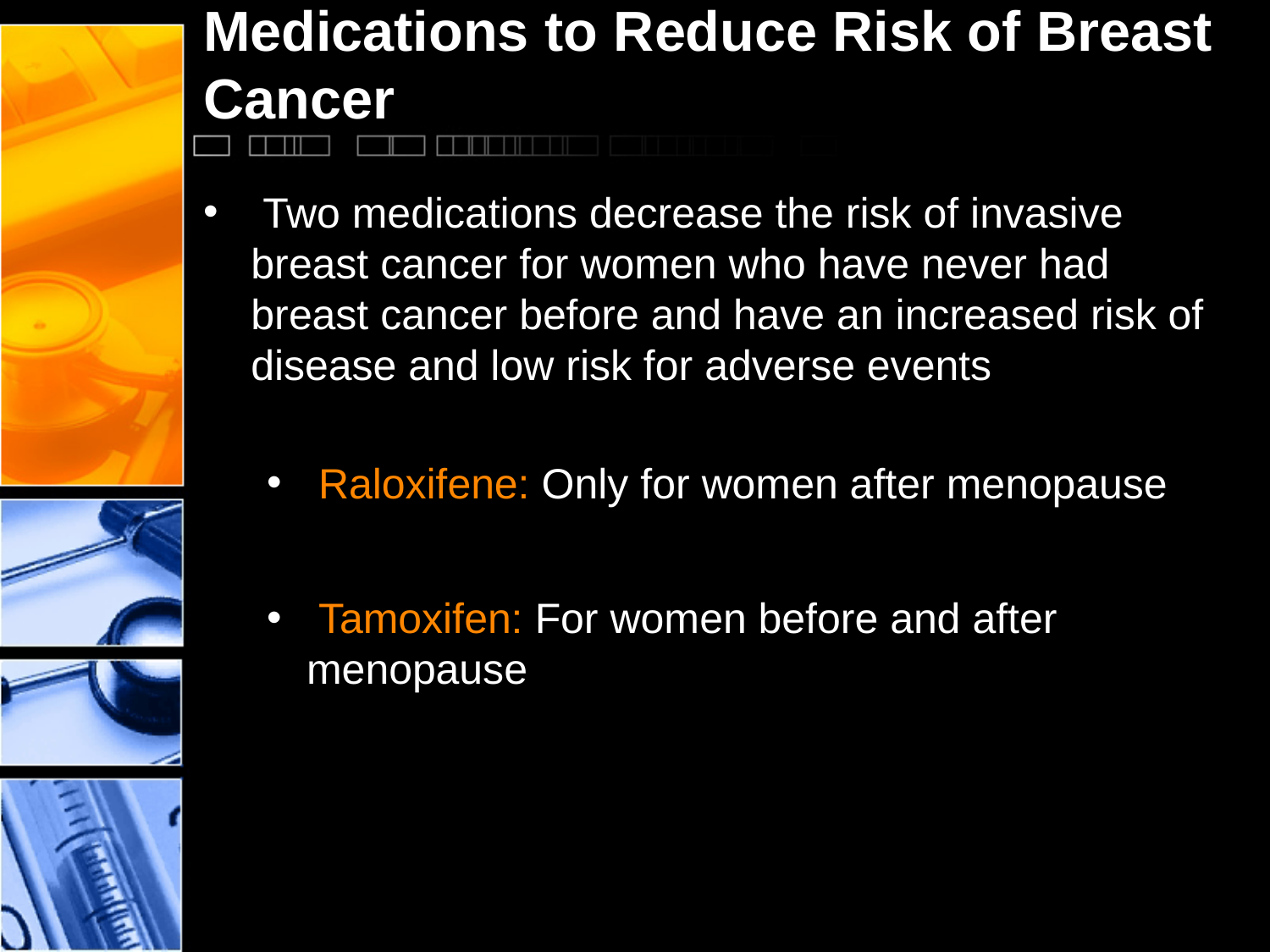

# Medications to Reduce Risk of Breast Cancer

 Two medications decrease the risk of invasive breast cancer for women who have never had breast cancer before and have an increased risk of disease and low risk for adverse events

 Raloxifene: Only for women after menopause

 Tamoxifen: For women before and after menopause